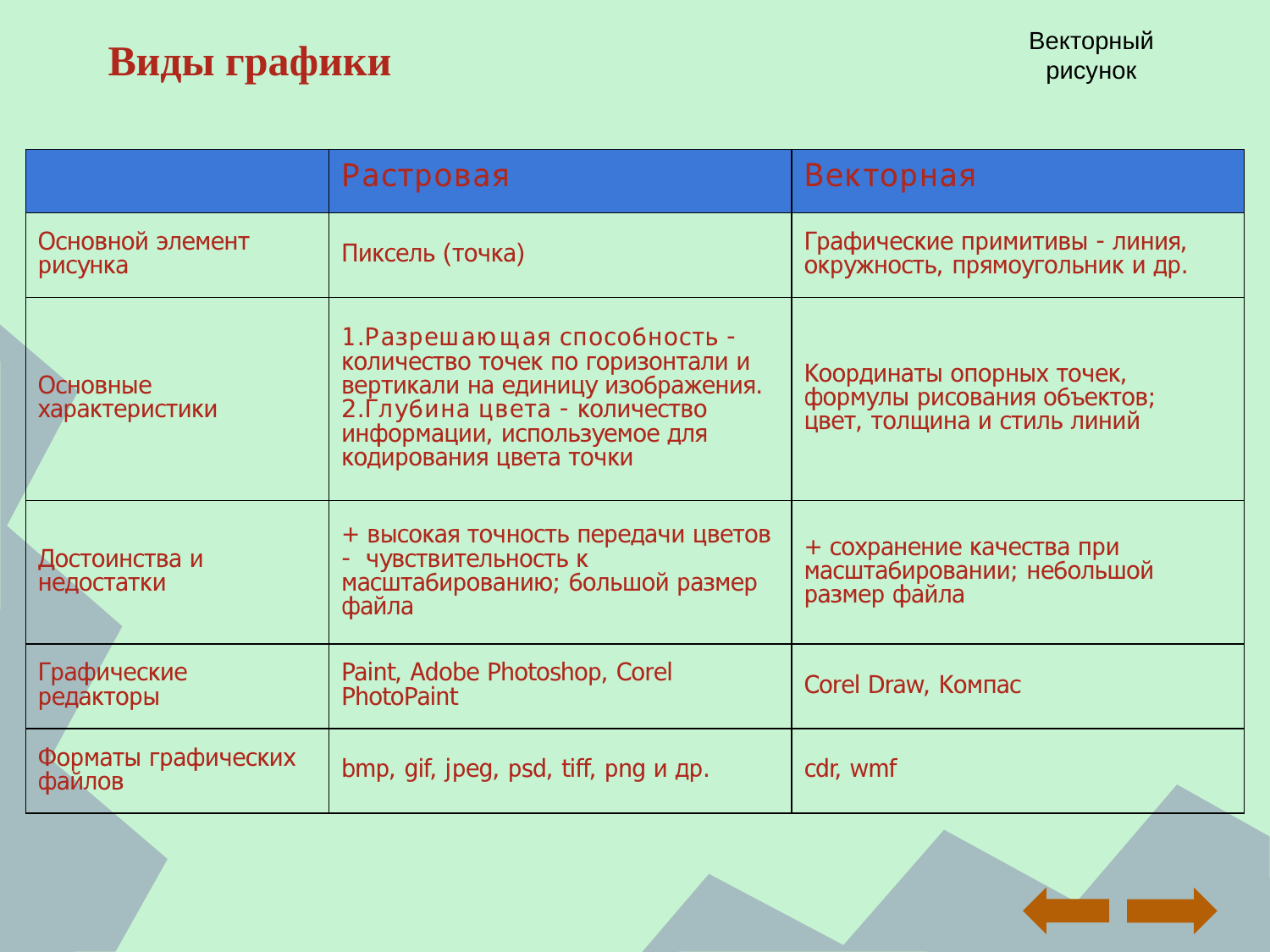

Векторный рисунок
# Виды графики
|  | Растровая | Векторная |
| --- | --- | --- |
| Основной элемент рисунка | Пиксель (точка) | Графические примитивы - линия, окружность, прямоугольник и др. |
| Основные характеристики | 1.Разрешающая способность - количество точек по горизонтали и вертикали на единицу изображения. 2.Глубина цвета - количество информации, используемое для кодирования цвета точки | Координаты опорных точек, формулы рисования объектов; цвет, толщина и стиль линий |
| Достоинства и недостатки | + высокая точность передачи цветов - чувствительность к масштабированию; большой размер файла | + сохранение качества при масштабировании; небольшой размер файла |
| Графические редакторы | Paint, Adobe Photoshop, Corel PhotoPaint | Corel Draw, Компас |
| Форматы графических файлов | bmp, gif, jpeg, psd, tiff, png и др. | cdr, wmf |